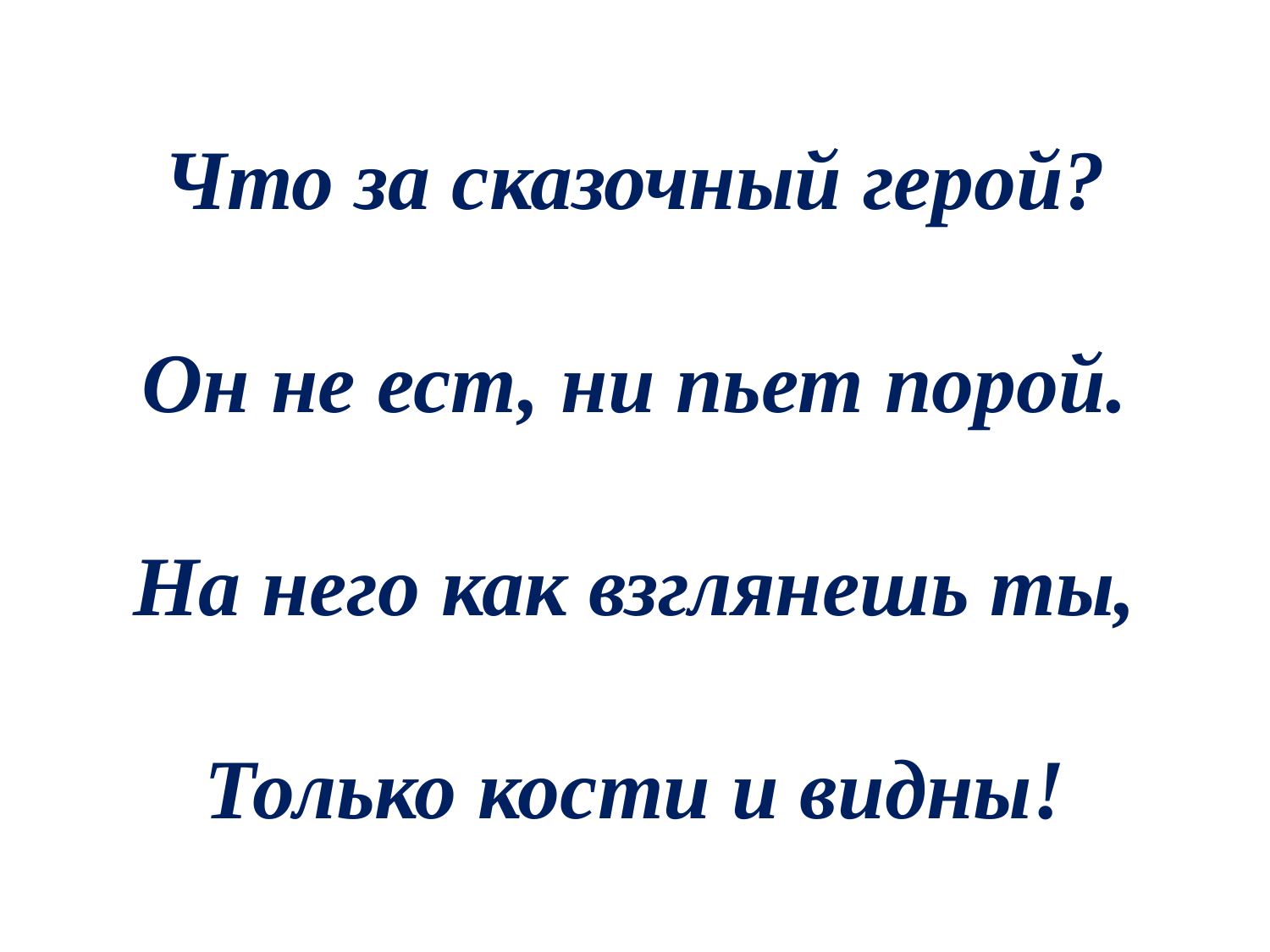

# Что за сказочный герой? Он не ест, ни пьет порой. На него как взглянешь ты, Только кости и видны!